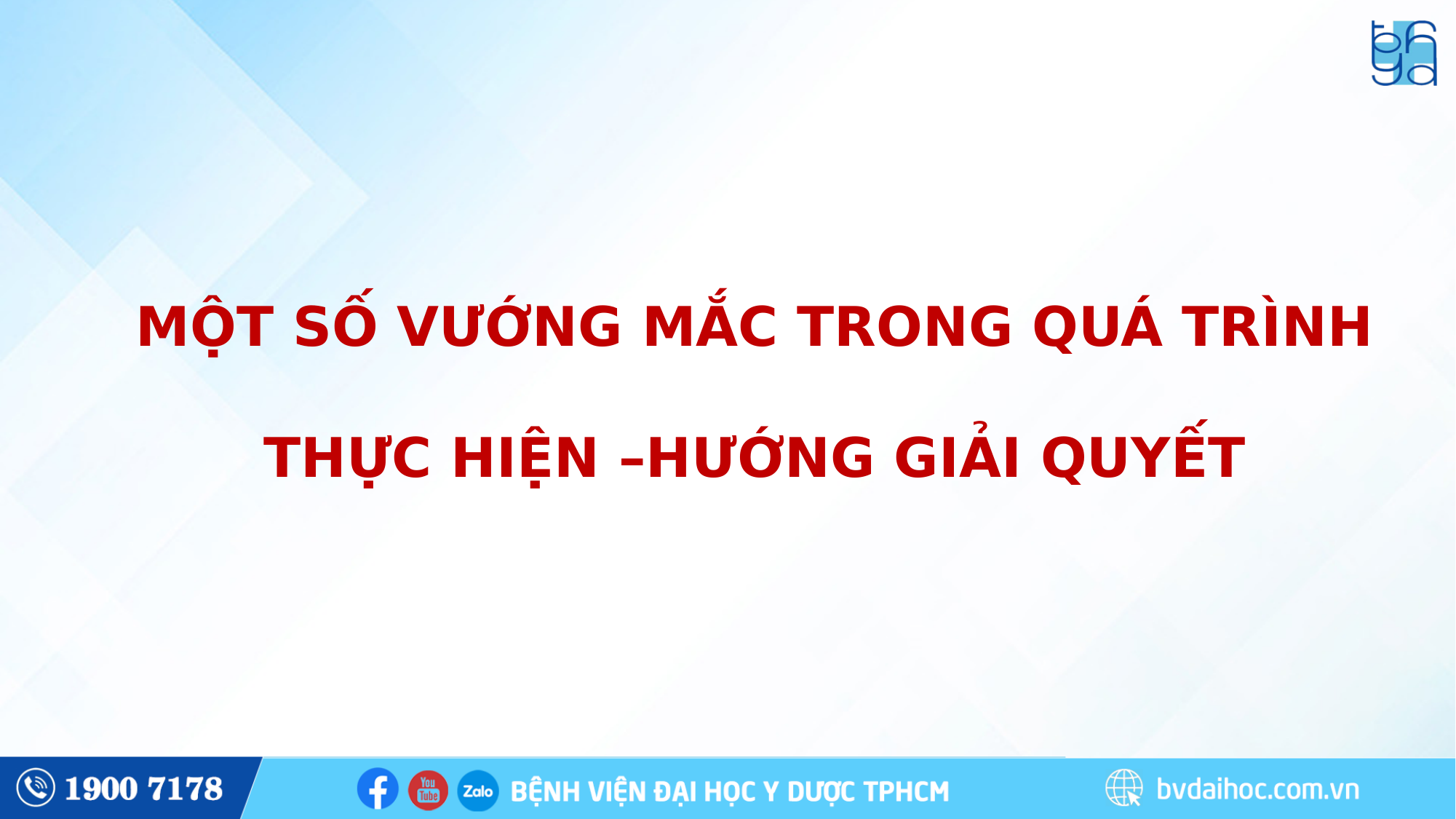

#
MỘT SỐ VƯỚNG MẮC TRONG QUÁ TRÌNH THỰC HIỆN –HƯỚNG GIẢI QUYẾT